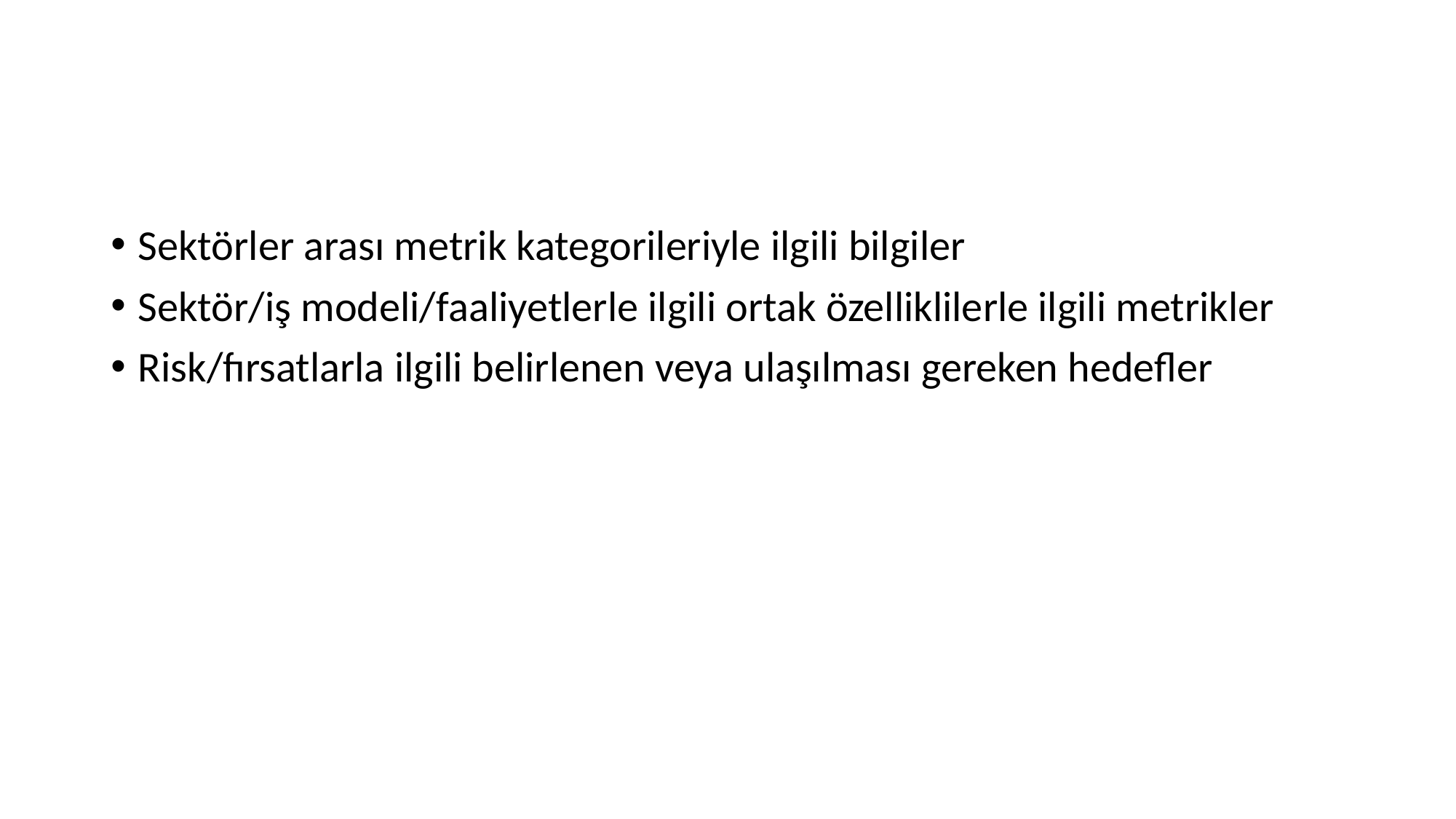

#
Sektörler arası metrik kategorileriyle ilgili bilgiler
Sektör/iş modeli/faaliyetlerle ilgili ortak özelliklilerle ilgili metrikler
Risk/fırsatlarla ilgili belirlenen veya ulaşılması gereken hedefler